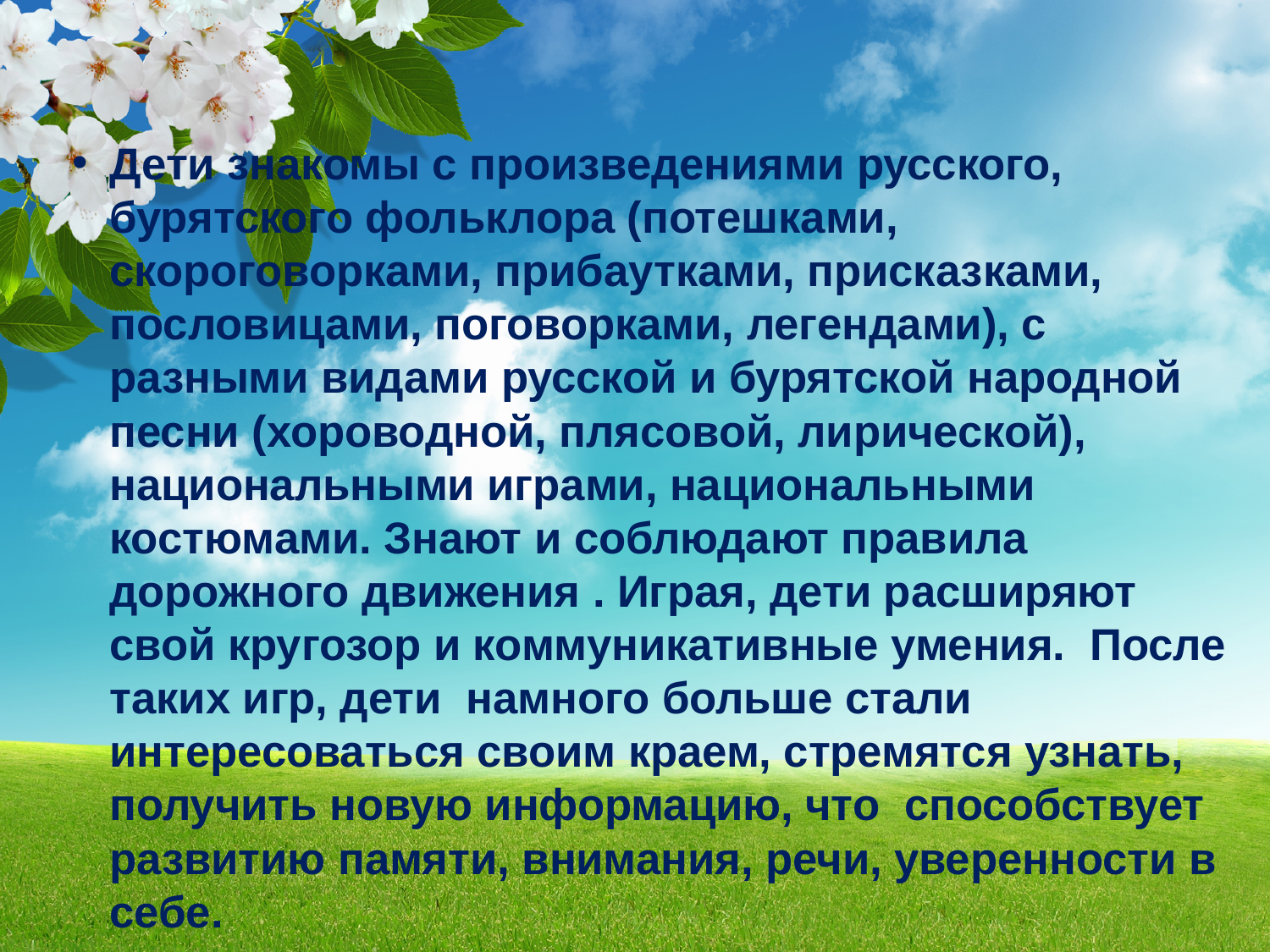

Дети знакомы с произведениями русского, бурятского фольклора (потешками, скороговорками, прибаутками, присказками, пословицами, поговорками, легендами), с разными видами русской и бурятской народной песни (хороводной, плясовой, лирической), национальными играми, национальными костюмами. Знают и соблюдают правила дорожного движения . Играя, дети расширяют свой кругозор и коммуникативные умения.  После таких игр, дети  намного больше стали интересоваться своим краем, стремятся узнать, получить новую информацию, что  способствует  развитию памяти, внимания, речи, уверенности в себе.